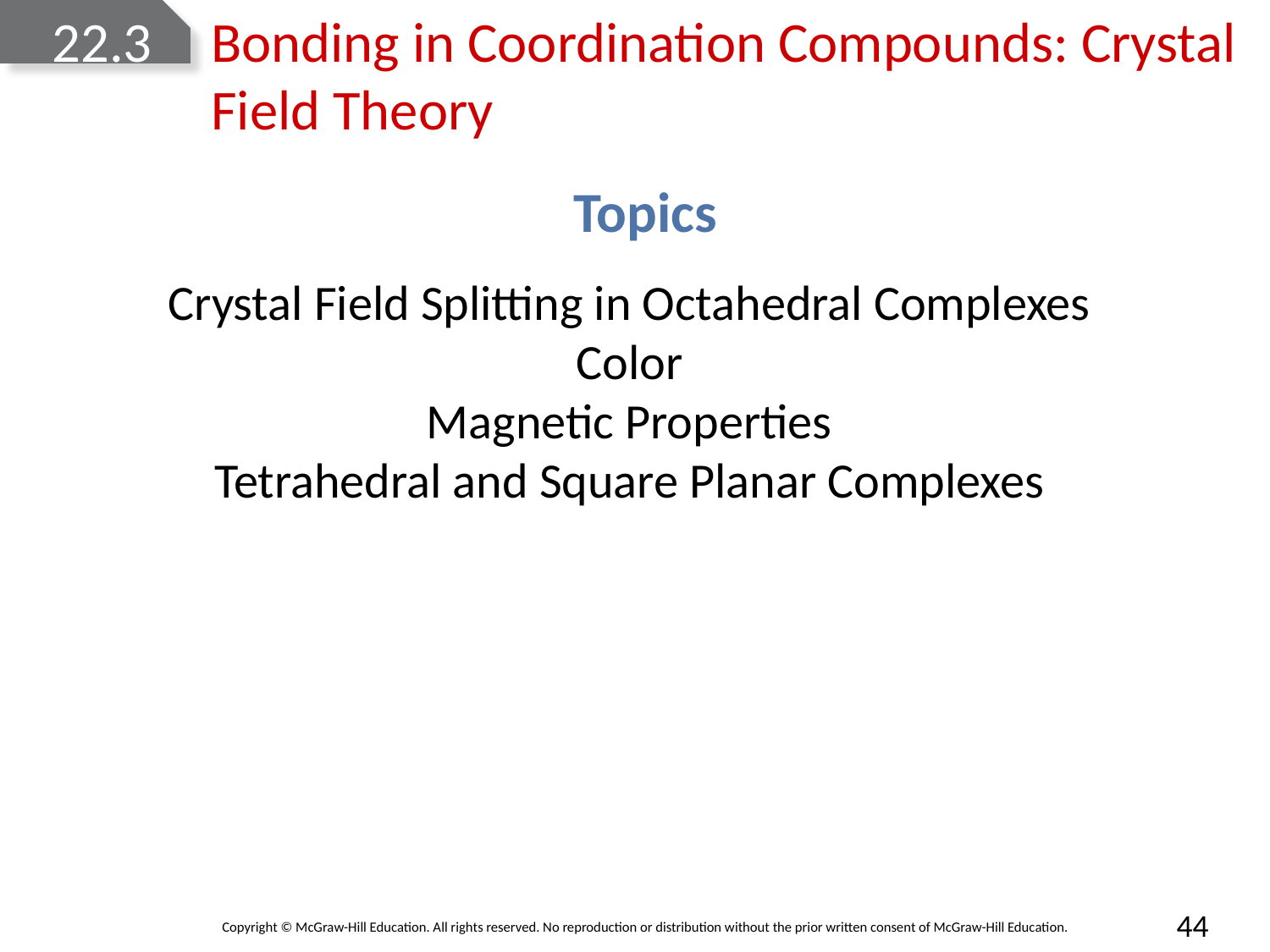

# 22.3	Bonding in Coordination Compounds: Crystal Field Theory
Topics
Crystal Field Splitting in Octahedral Complexes
Color
Magnetic Properties
Tetrahedral and Square Planar Complexes